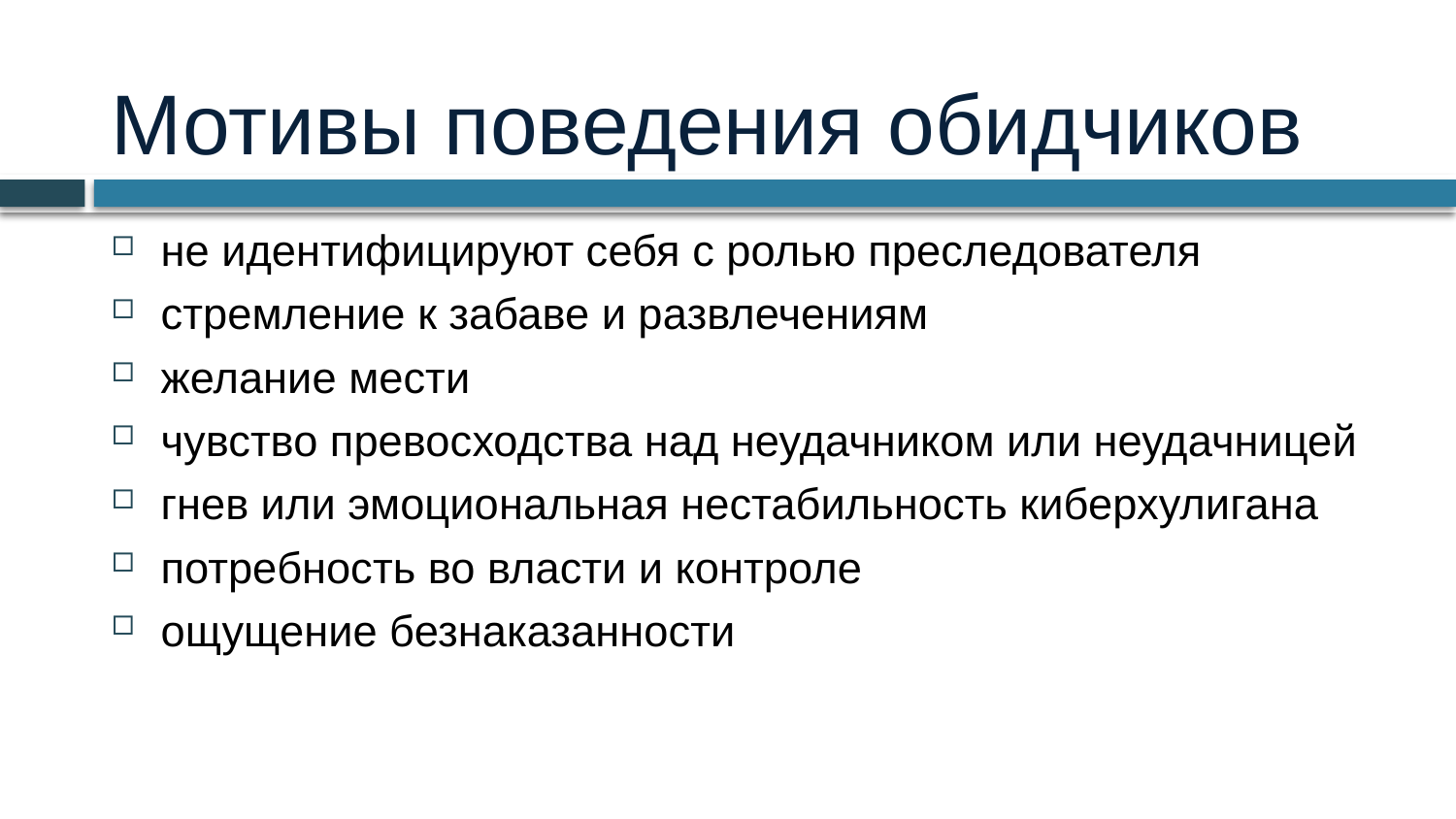

# Мотивы поведения обидчиков
не идентифицируют себя с ролью преследователя
стремление к забаве и развлечениям
желание мести
чувство превосходства над неудачником или неудачницей
гнев или эмоциональная нестабильность киберхулигана
потребность во власти и контроле
ощущение безнаказанности